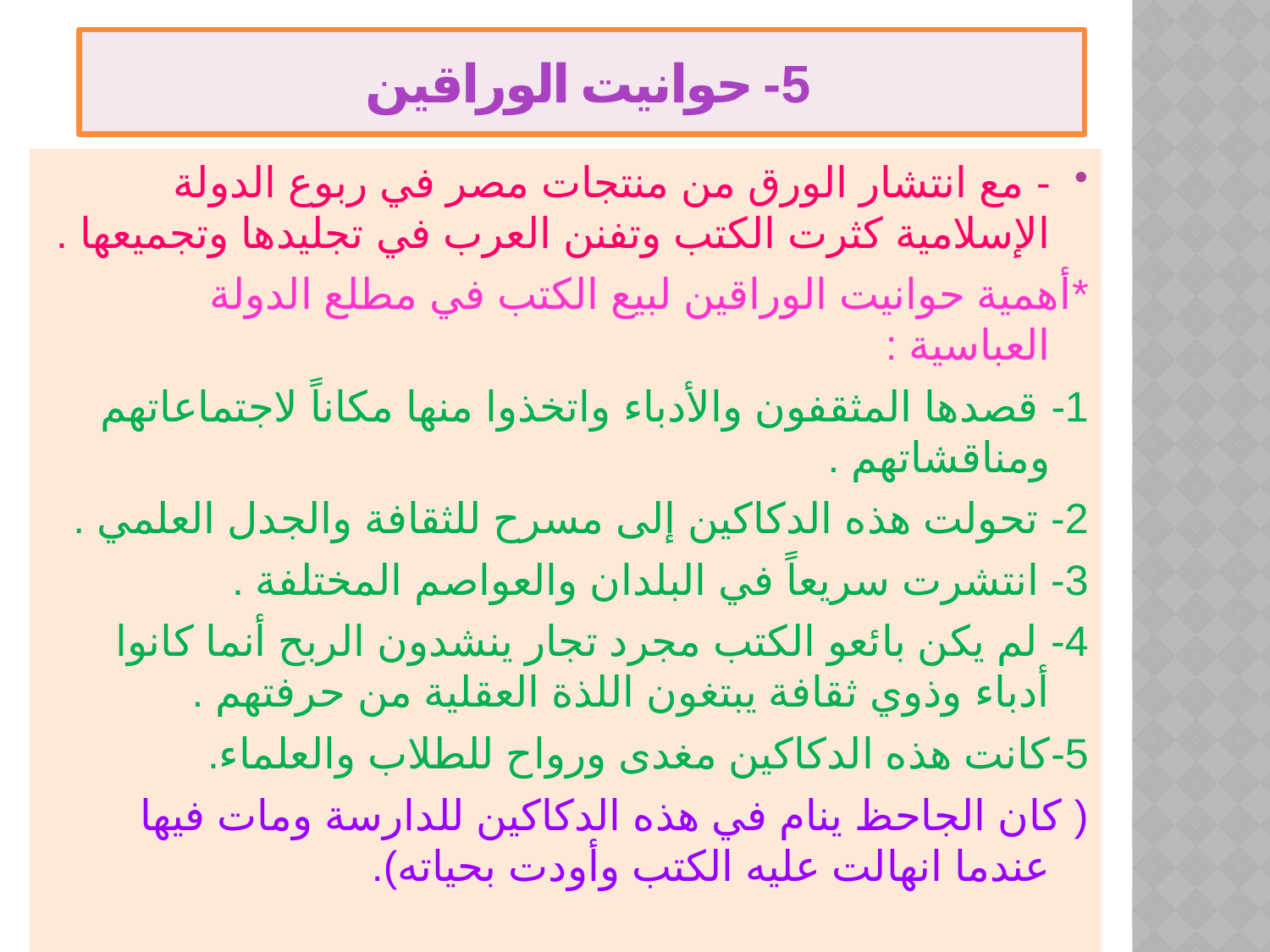

# 5- حوانيت الوراقين
- مع انتشار الورق من منتجات مصر في ربوع الدولة الإسلامية كثرت الكتب وتفنن العرب في تجليدها وتجميعها .
*أهمية حوانيت الوراقين لبيع الكتب في مطلع الدولة العباسية :
1- قصدها المثقفون والأدباء واتخذوا منها مكاناً لاجتماعاتهم ومناقشاتهم .
2- تحولت هذه الدكاكين إلى مسرح للثقافة والجدل العلمي .
3- انتشرت سريعاً في البلدان والعواصم المختلفة .
4- لم يكن بائعو الكتب مجرد تجار ينشدون الربح أنما كانوا أدباء وذوي ثقافة يبتغون اللذة العقلية من حرفتهم .
5-كانت هذه الدكاكين مغدى ورواح للطلاب والعلماء.
( كان الجاحظ ينام في هذه الدكاكين للدارسة ومات فيها عندما انهالت عليه الكتب وأودت بحياته).